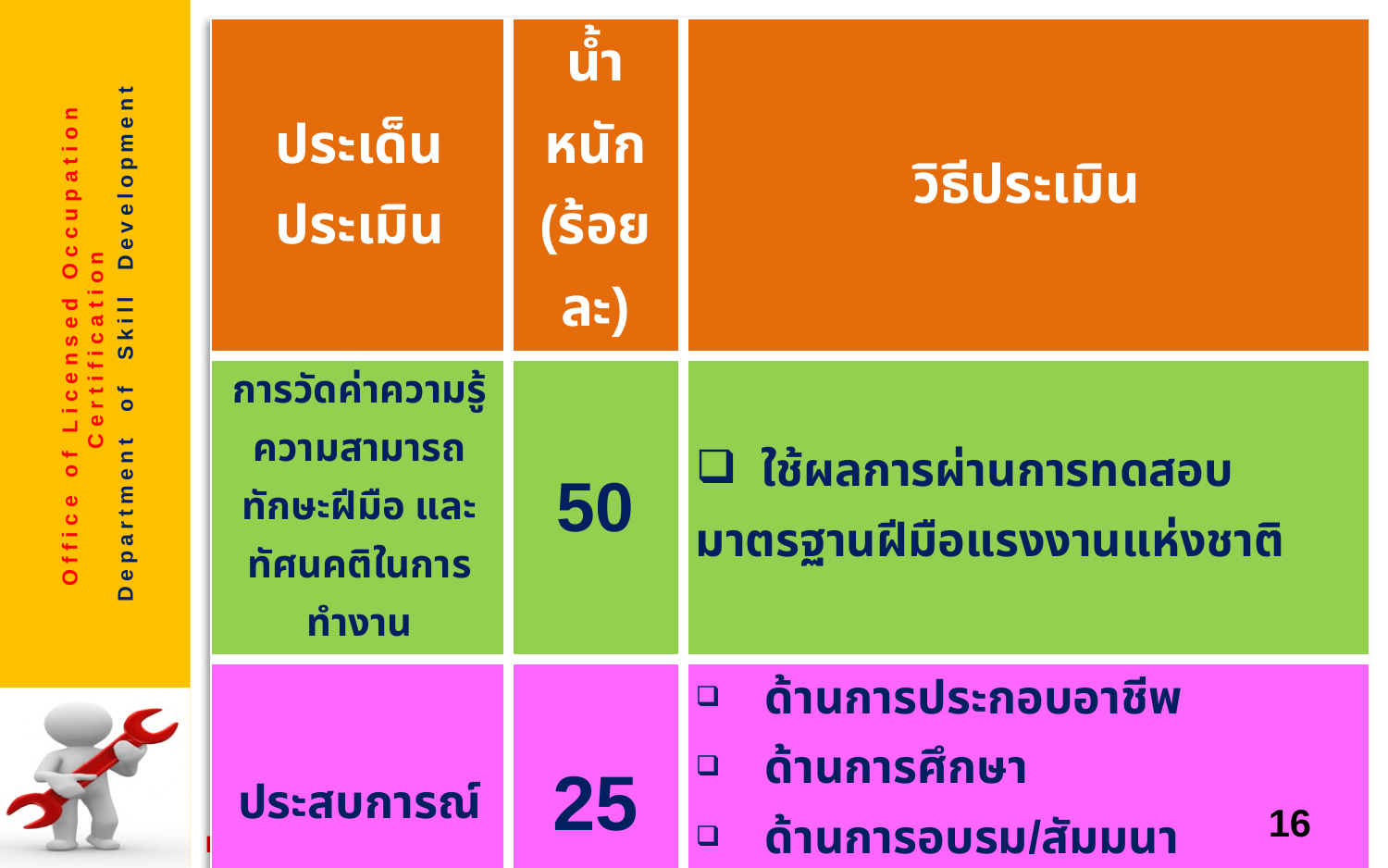

| ประเด็นประเมิน | น้ำหนัก (ร้อยละ) | วิธีประเมิน |
| --- | --- | --- |
| การวัดค่าความรู้ความสามารถ ทักษะฝีมือ และทัศนคติในการทำงาน | 50 | ใช้ผลการผ่านการทดสอบมาตรฐานฝีมือแรงงานแห่งชาติ |
| ประสบการณ์ | 25 | ด้านการประกอบอาชีพ ด้านการศึกษา ด้านการอบรม/สัมมนา ด้านอื่น ๆ |
| คุณลักษณะส่วนบุคคล | 25 | โดยการสอบสัมภาษณ์ |
|  | 100 |  |
16